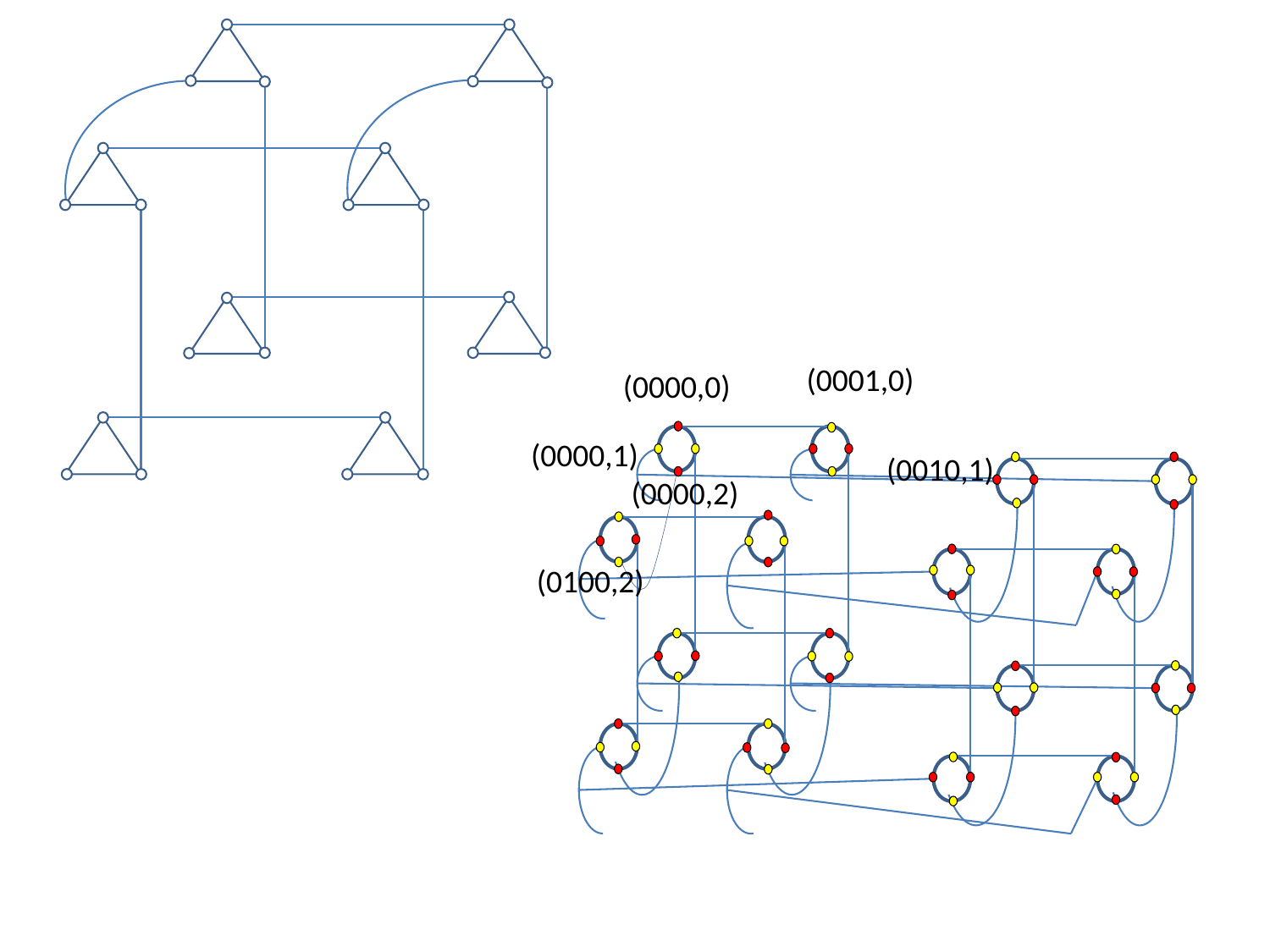

#

(0001,0)
(0000,0)

(0000,1)
(0010,1)
(0000,2)

(0100,2)